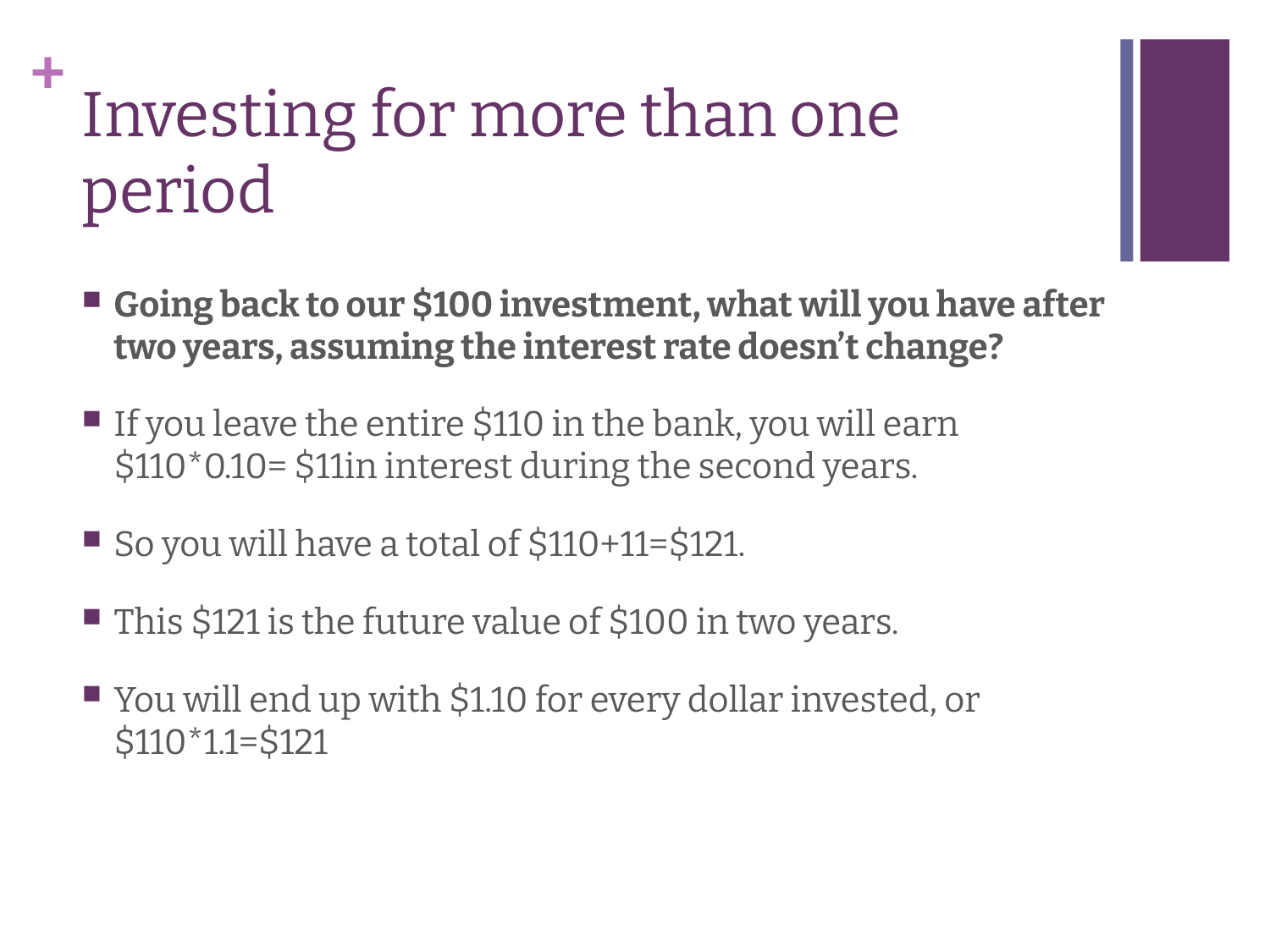

# Investing for more than one period
Going back to our $100 investment, what will you have after two years, assuming the interest rate doesn’t change?
If you leave the entire $110 in the bank, you will earn $110*0.10= $11in interest during the second years.
So you will have a total of $110+11=$121.
This $121 is the future value of $100 in two years.
You will end up with $1.10 for every dollar invested, or $110*1.1=$121